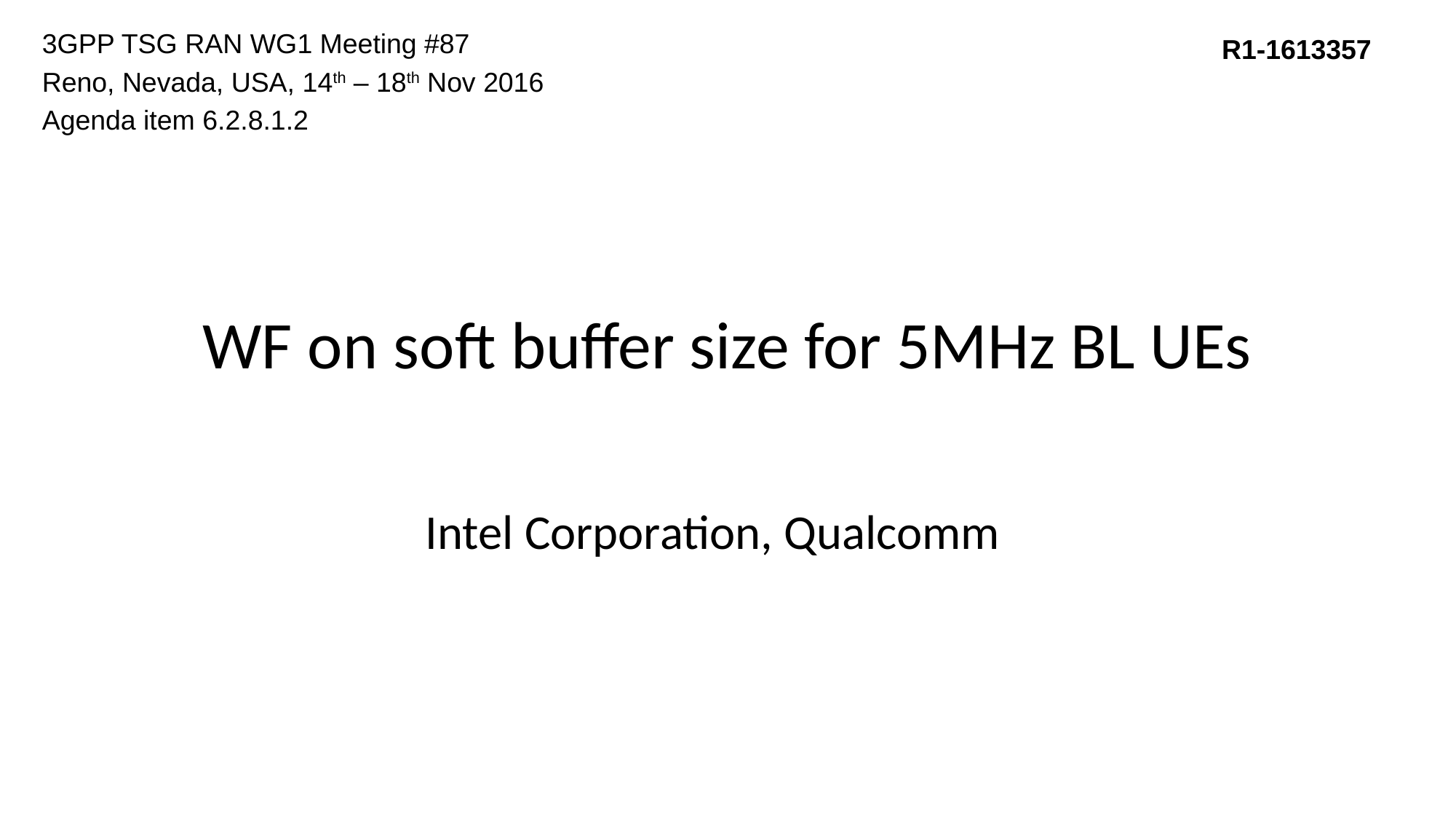

3GPP TSG RAN WG1 Meeting #87
Reno, Nevada, USA, 14th – 18th Nov 2016
Agenda item 6.2.8.1.2
R1-1613357
# WF on soft buffer size for 5MHz BL UEs
Intel Corporation, Qualcomm